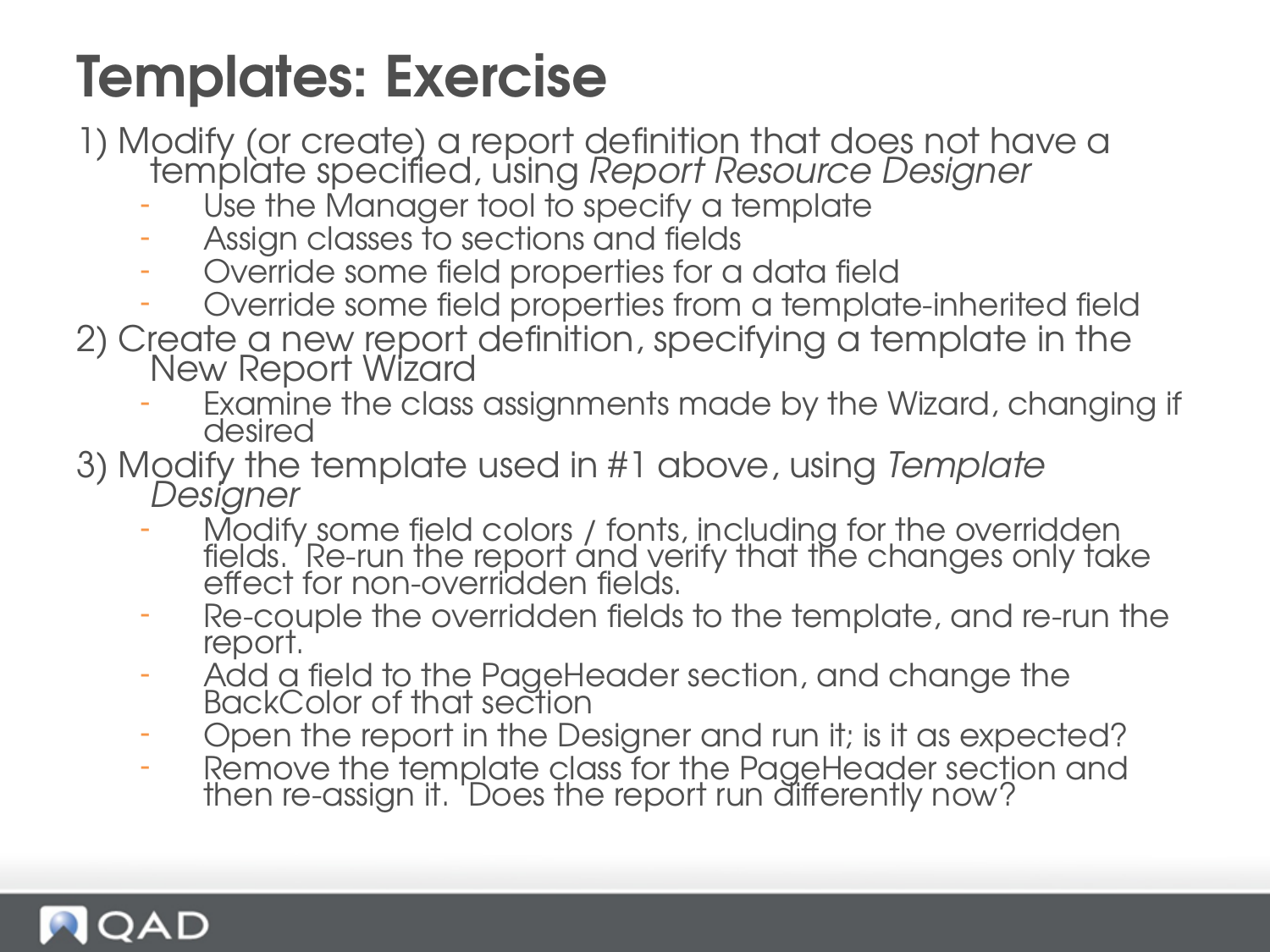

# Templates: Exercise
1) Modify (or create) a report definition that does not have a template specified, using Report Resource Designer
Use the Manager tool to specify a template
Assign classes to sections and fields
Override some field properties for a data field
Override some field properties from a template-inherited field
2) Create a new report definition, specifying a template in the New Report Wizard
Examine the class assignments made by the Wizard, changing if desired
3) Modify the template used in #1 above, using Template Designer
Modify some field colors / fonts, including for the overridden fields.  Re-run the report and verify that the changes only take effect for non-overridden fields.
Re-couple the overridden fields to the template, and re-run the report.
Add a field to the PageHeader section, and change the BackColor of that section
Open the report in the Designer and run it; is it as expected?
Remove the template class for the PageHeader section and then re-assign it.  Does the report run differently now?